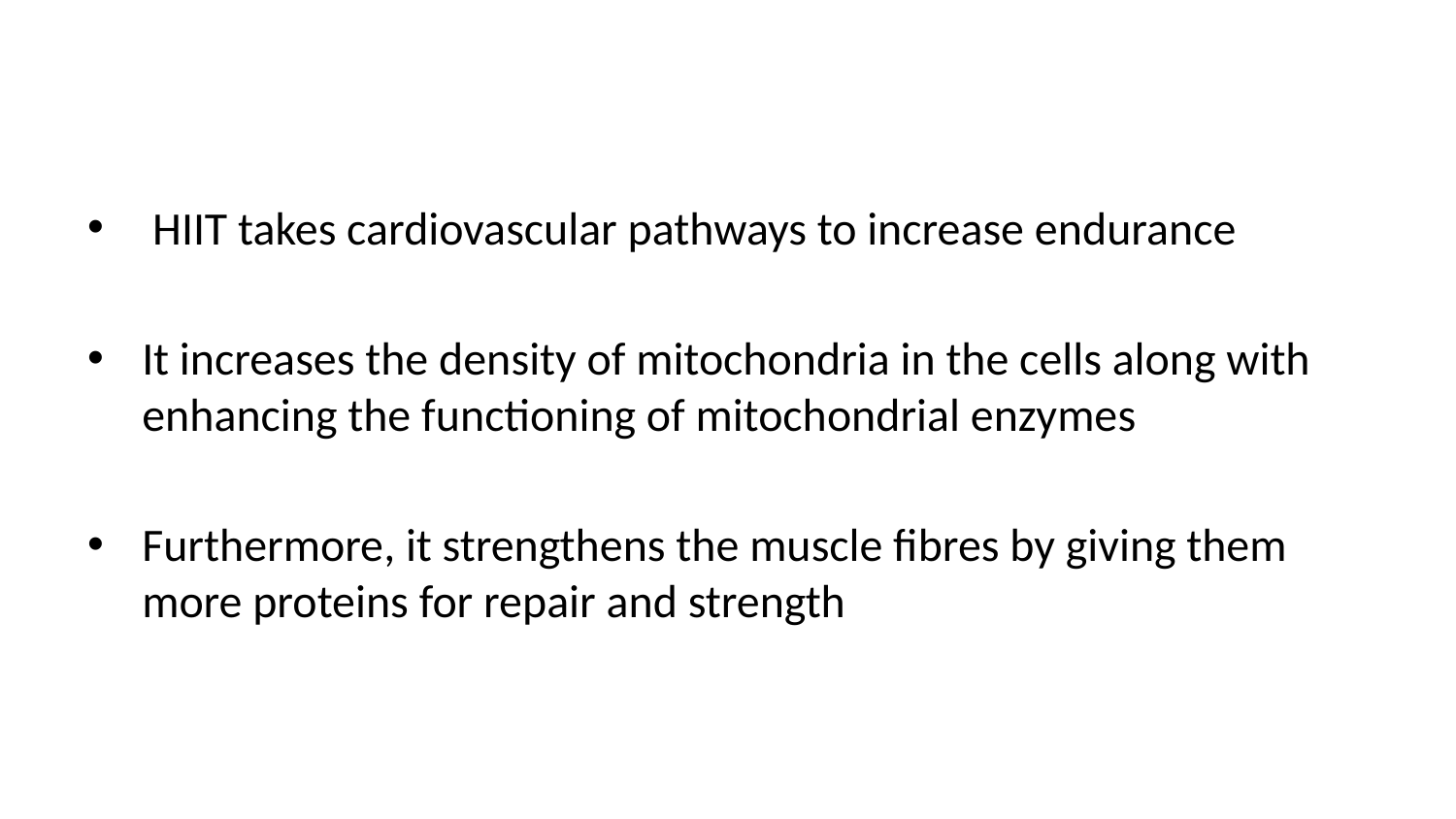

HIIT takes cardiovascular pathways to increase endurance

It increases the density of mitochondria in the cells along with enhancing the functioning of mitochondrial enzymes

Furthermore, it strengthens the muscle fibres by giving them more proteins for repair and strength